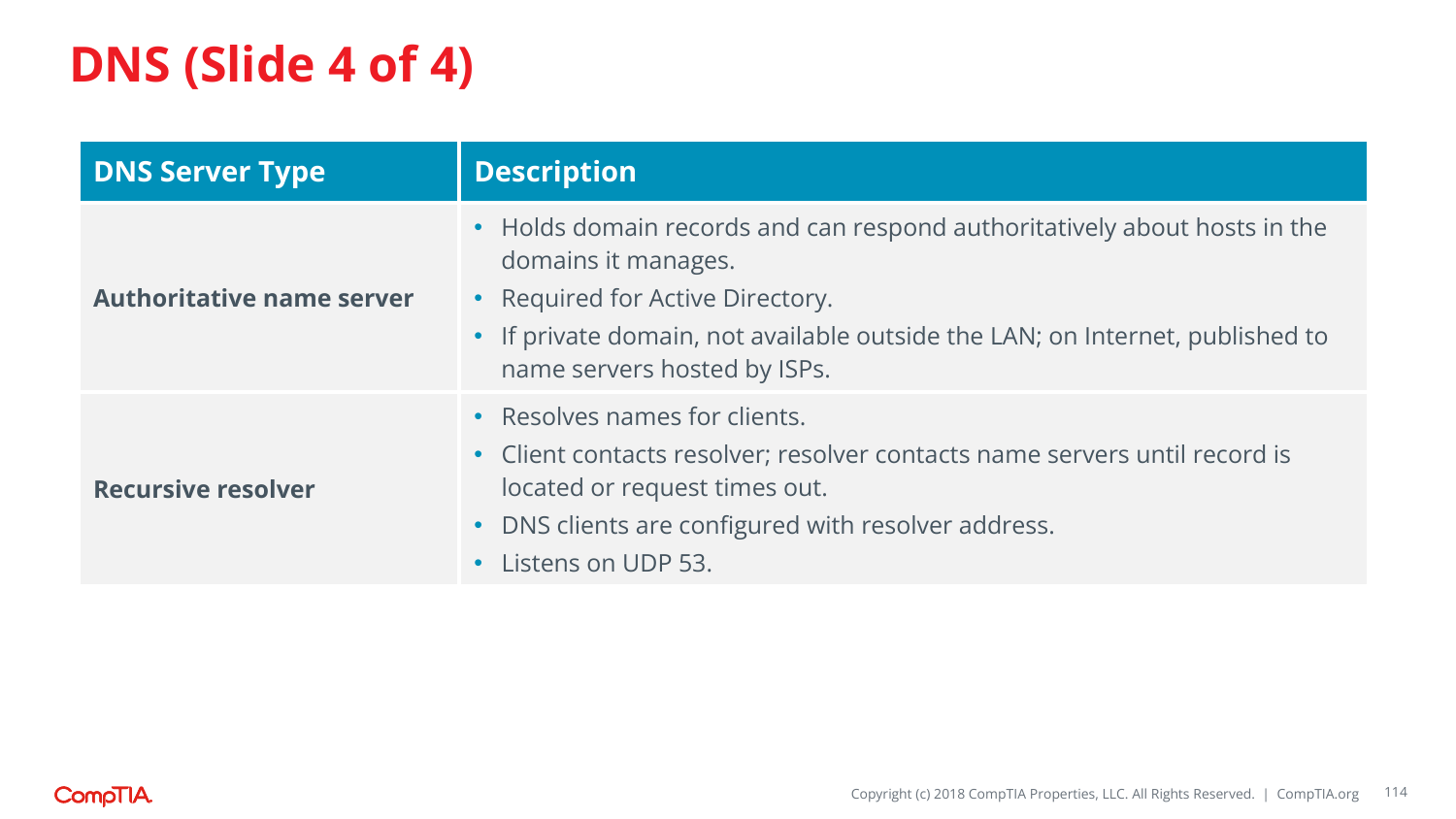

# DNS (Slide 4 of 4)
| DNS Server Type | Description |
| --- | --- |
| Authoritative name server | Holds domain records and can respond authoritatively about hosts in the domains it manages. Required for Active Directory. If private domain, not available outside the LAN; on Internet, published to name servers hosted by ISPs. |
| Recursive resolver | Resolves names for clients. Client contacts resolver; resolver contacts name servers until record is located or request times out. DNS clients are configured with resolver address. Listens on UDP 53. |
114